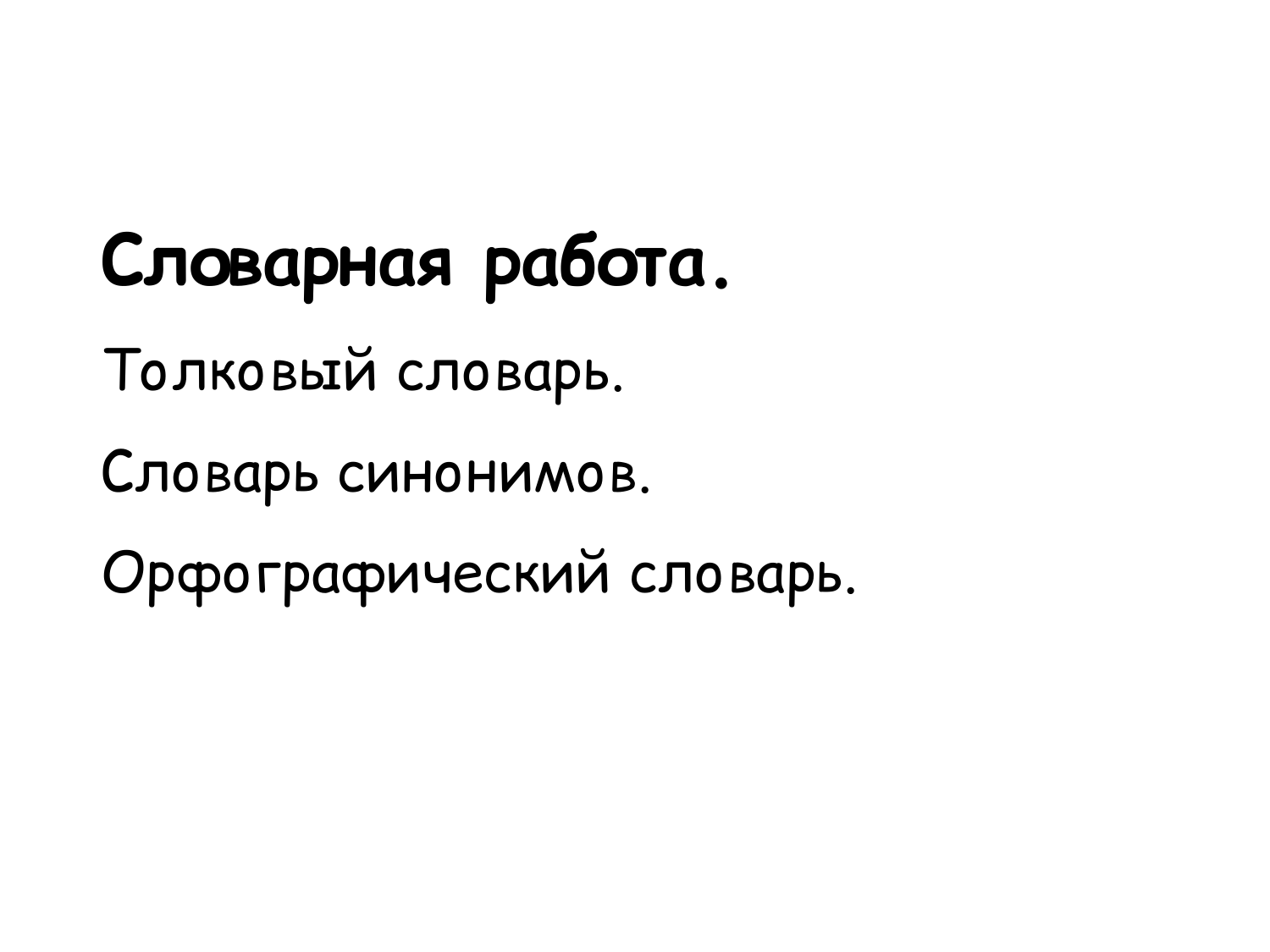

Словарная работа.
Толковый словарь.
Словарь синонимов.
Орфографический словарь.